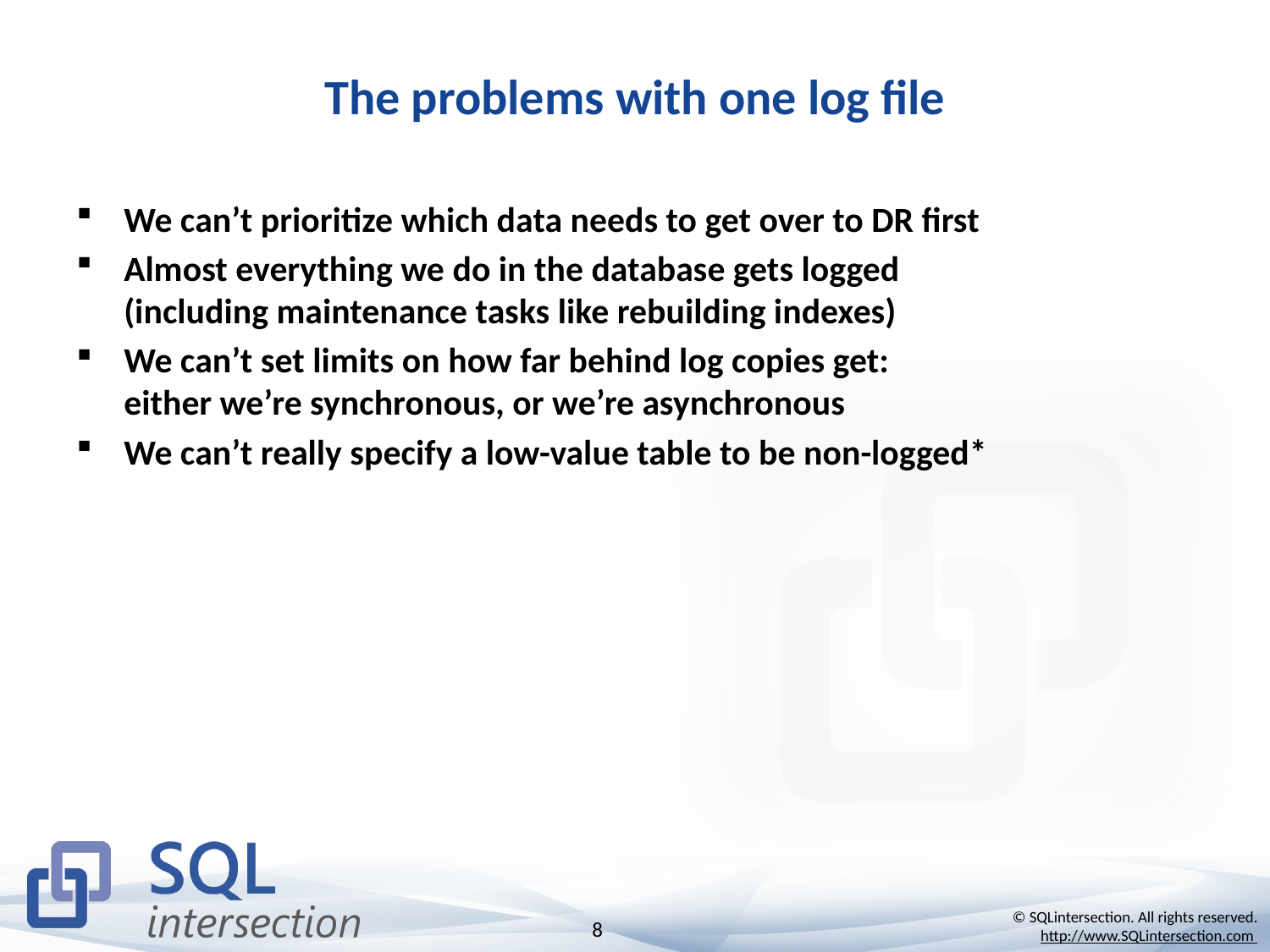

# The problems with one log file
We can’t prioritize which data needs to get over to DR first
Almost everything we do in the database gets logged
(including maintenance tasks like rebuilding indexes)
We can’t set limits on how far behind log copies get:
either we’re synchronous, or we’re asynchronous
We can’t really specify a low-value table to be non-logged*